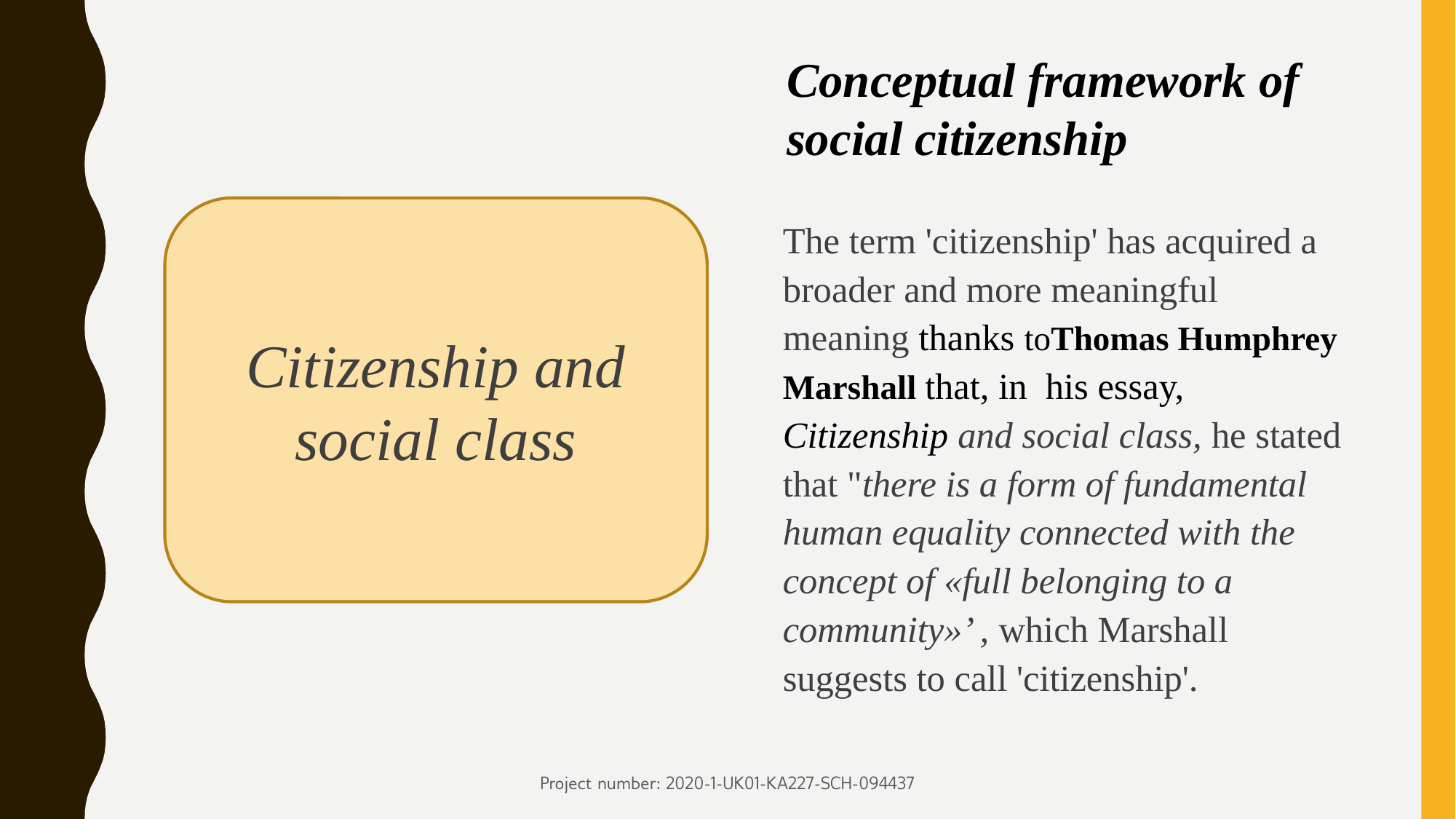

Conceptual framework of social citizenship
Citizenship and social class
The term 'citizenship' has acquired a broader and more meaningful meaning thanks toThomas Humphrey Marshall that, in  his essay, Citizenship and social class, he stated that "there is a form of fundamental human equality connected with the concept of «full belonging to a community»’ , which Marshall suggests to call 'citizenship'.

Project number: 2020-1-UK01-KA227-SCH-094437